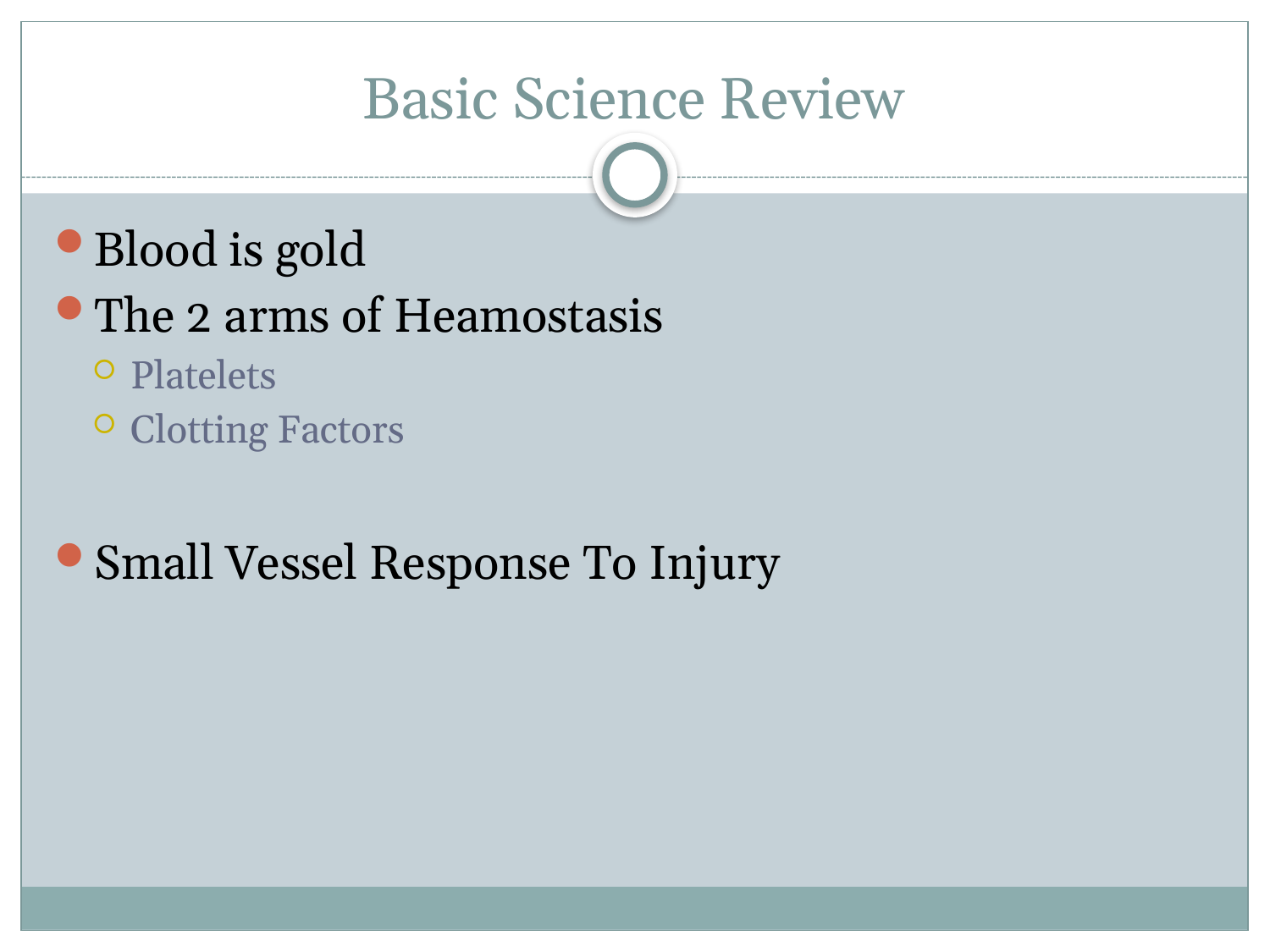

# Basic Science Review
Blood is gold
The 2 arms of Heamostasis
Platelets
Clotting Factors

Small Vessel Response To Injury